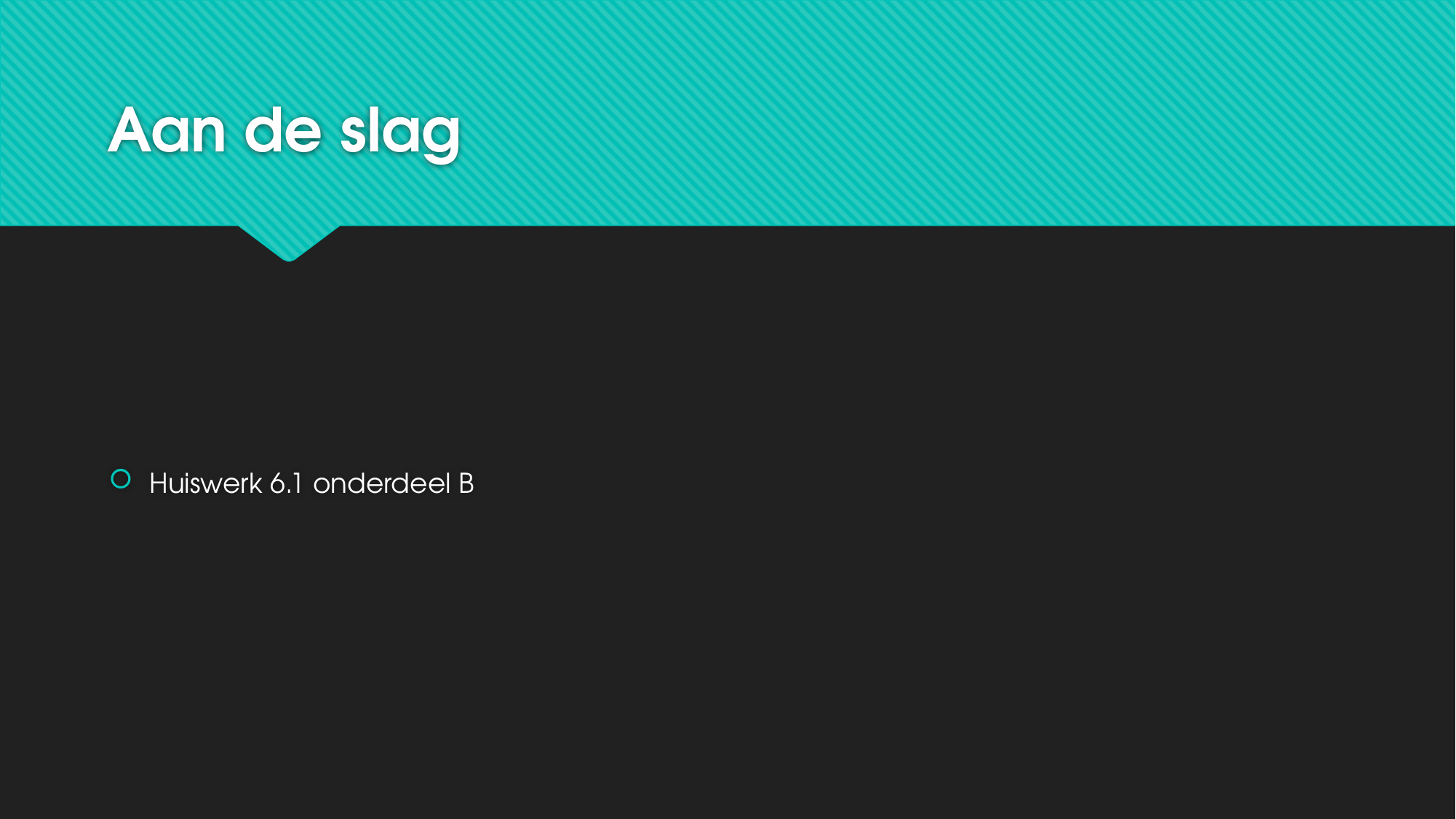

# Aan de slag
Huiswerk 6.1 onderdeel B